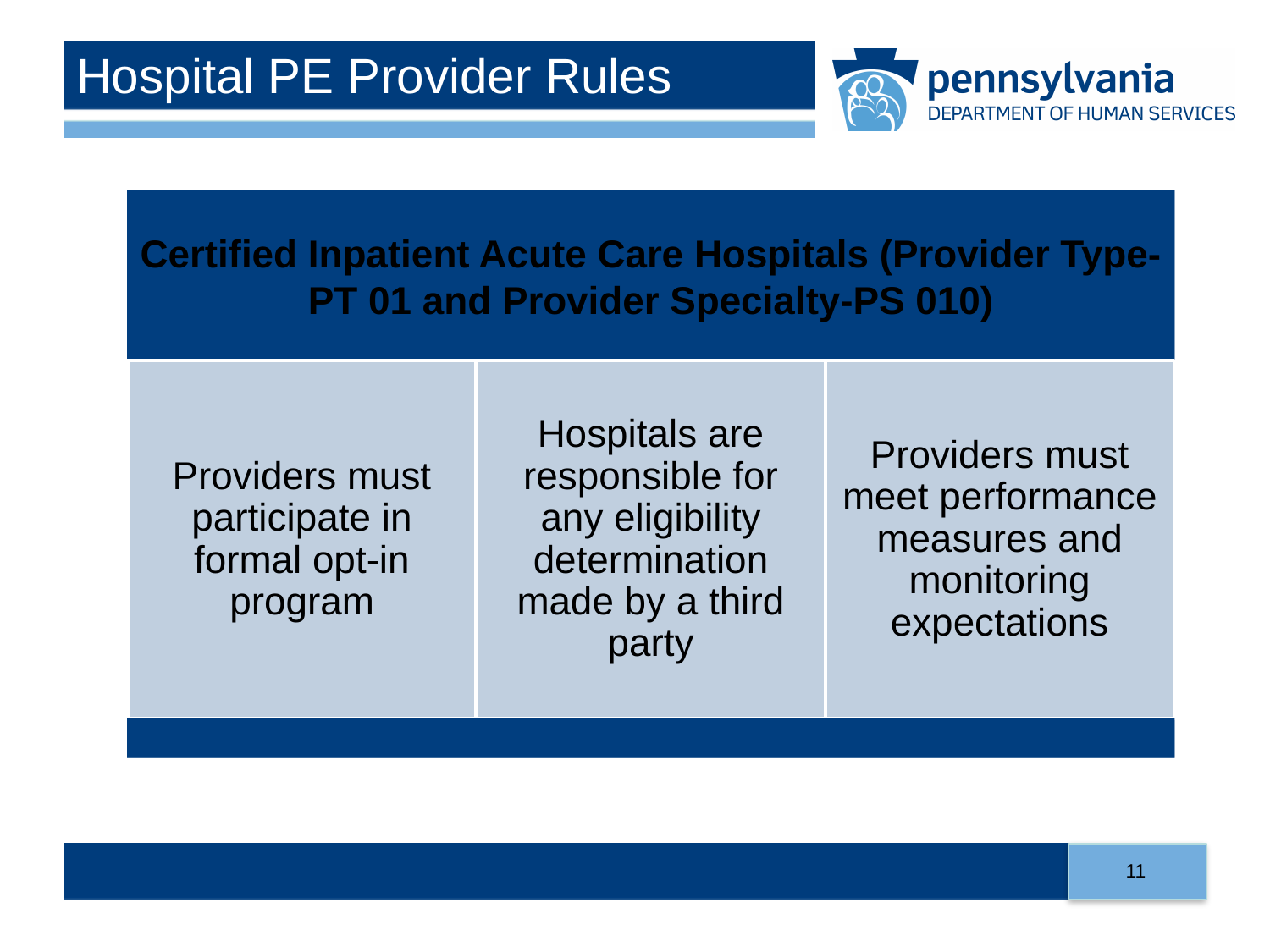

# Hospital PE Provider Rules
Certified Inpatient Acute Care Hospitals (Provider Type-PT 01 and Provider Specialty-PS 010)
Providers must participate in formal opt-in program
Hospitals are responsible for any eligibility determination made by a third party
Providers must meet performance measures and monitoring expectations
11